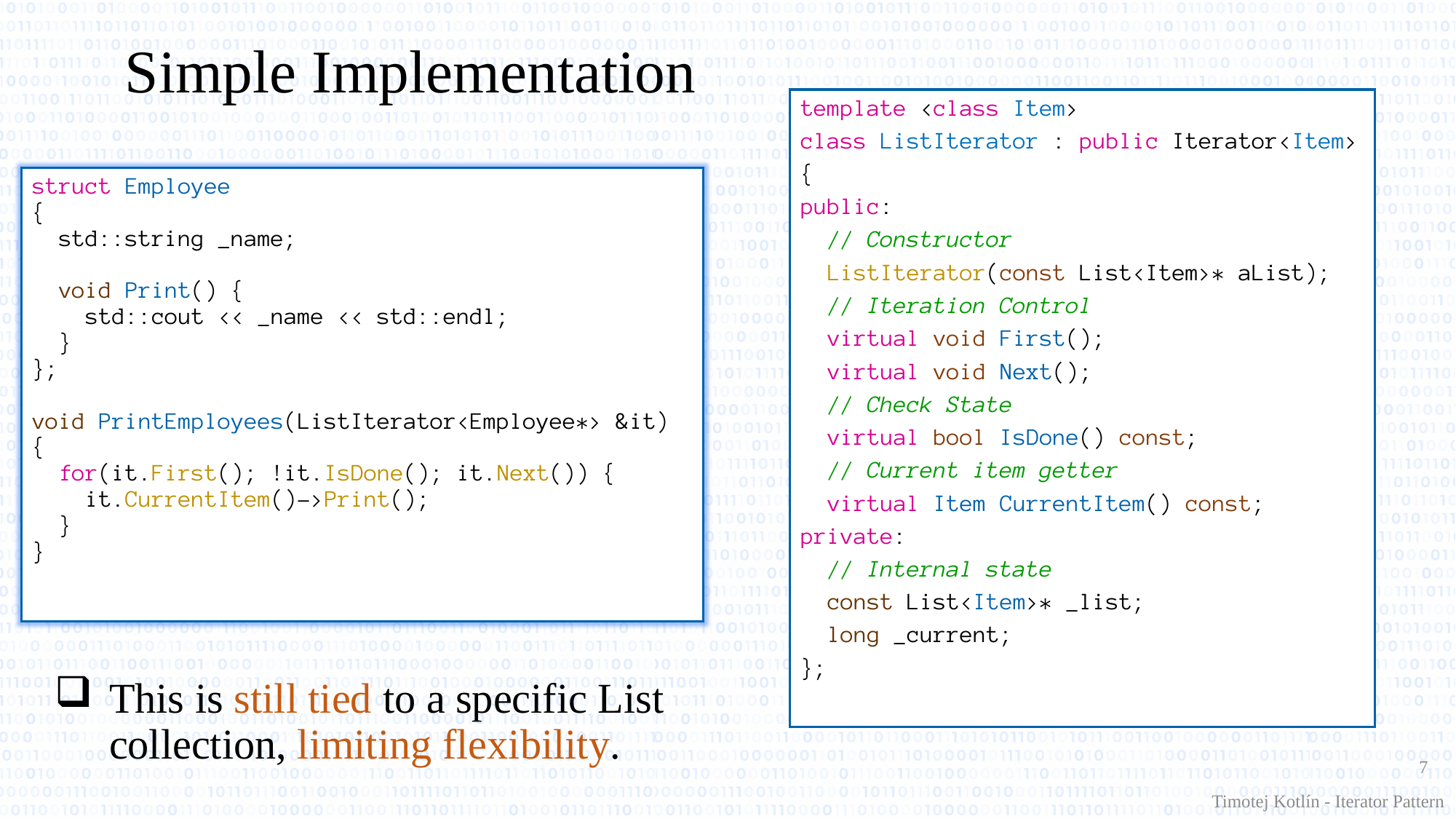

# Simple Implementation
template <class Item>
class ListIterator : public Iterator<Item>
{
public:
  // Constructor
  ListIterator(const List<Item>* aList);
  // Iteration Control
  virtual void First();
  virtual void Next();
  // Check State
  virtual bool IsDone() const;
  // Current item getter
  virtual Item CurrentItem() const;
private:
  // Internal state
  const List<Item>* _list;
  long _current;
};

struct Employee
{
  std::string _name;

  void Print() {
    std::cout << _name << std::endl;
  }
};

void PrintEmployees(ListIterator<Employee*> &it) {
  for(it.First(); !it.IsDone(); it.Next()) {
    it.CurrentItem()->Print();
  }
}

This is still tied to a specific List collection, limiting flexibility.
7
Timotej Kotlín - Iterator Pattern